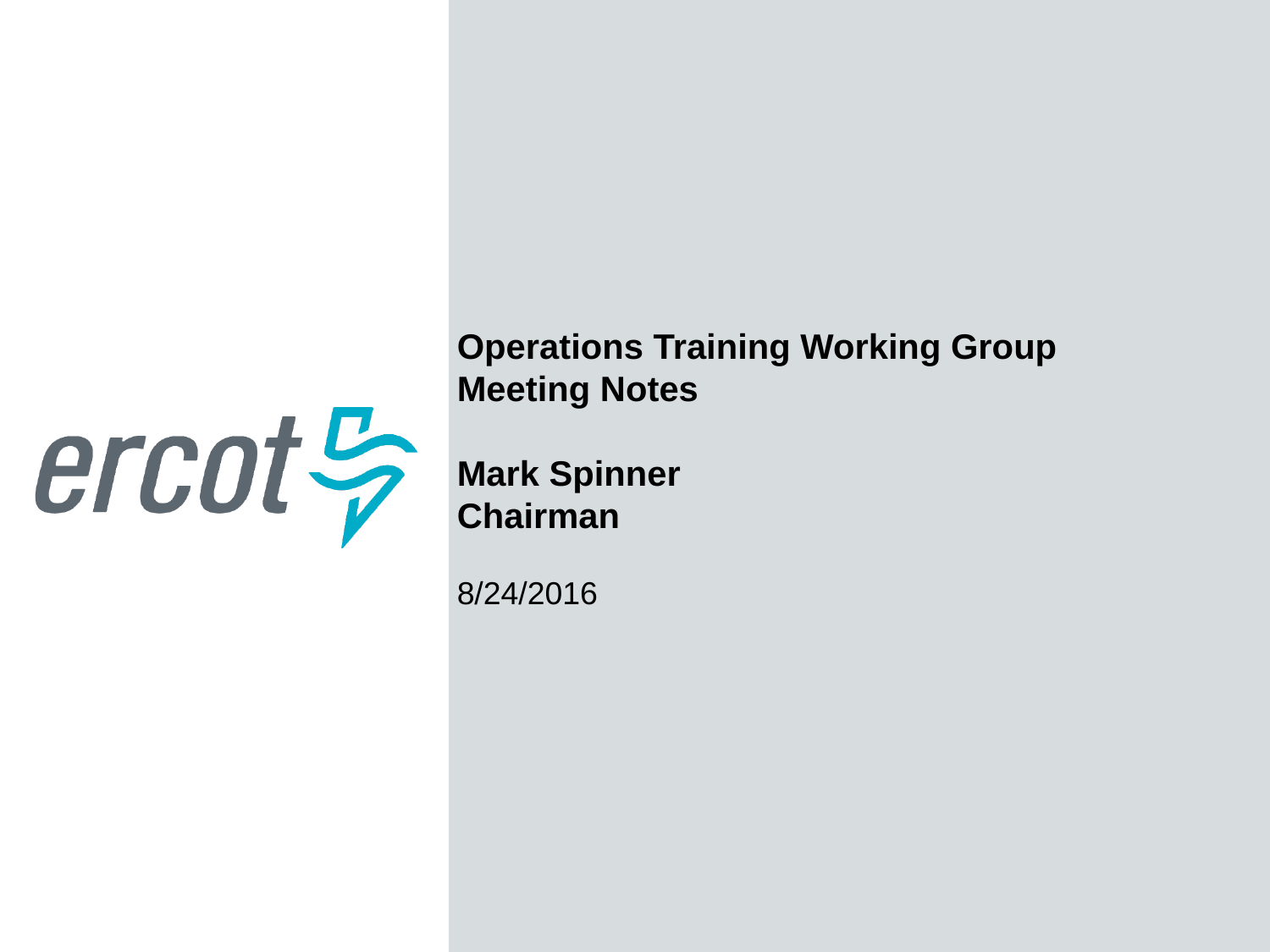

Operations Training Working Group
Meeting Notes

Mark Spinner
Chairman

8/24/2016